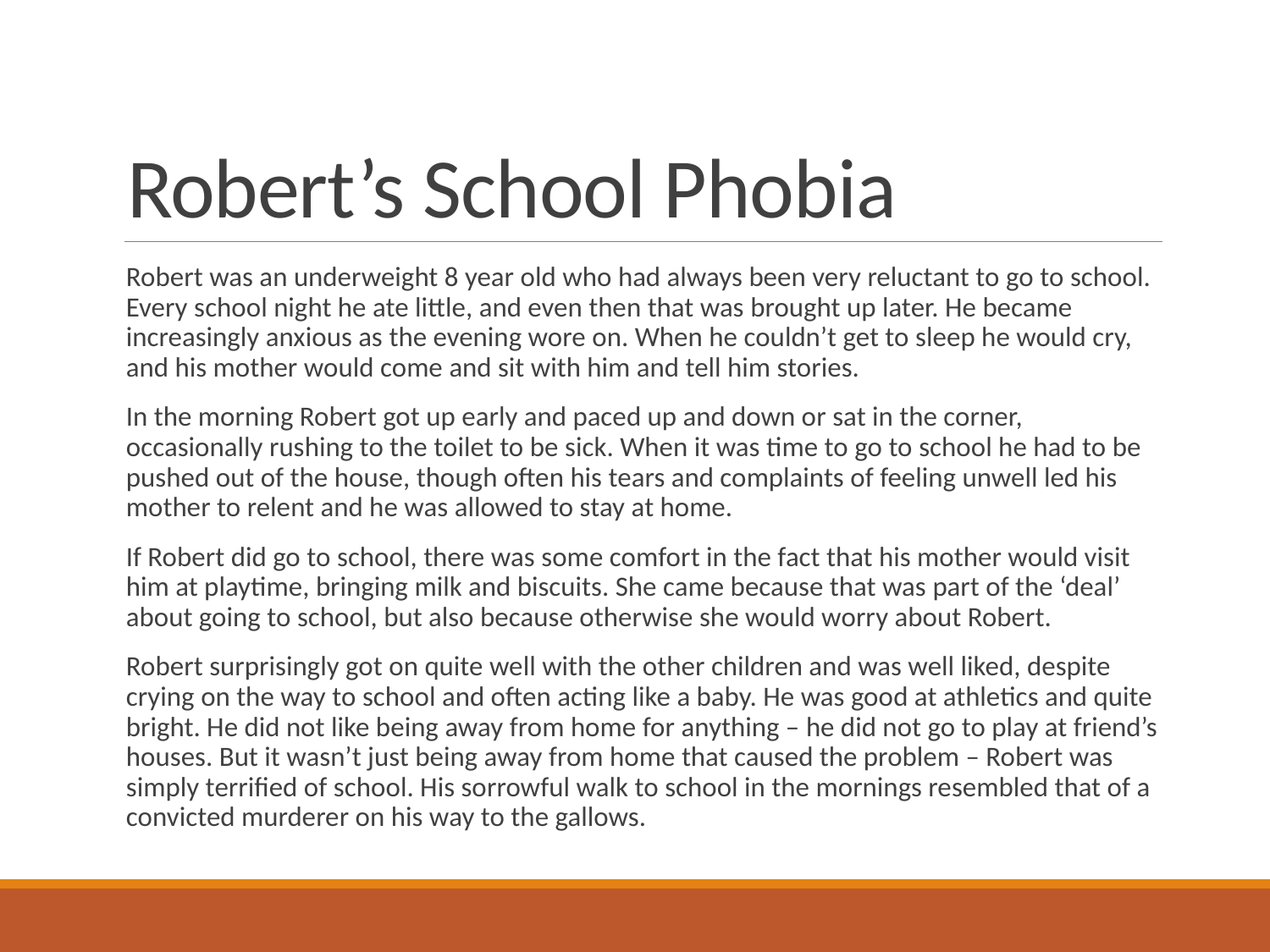

# Robert’s School Phobia
Robert was an underweight 8 year old who had always been very reluctant to go to school. Every school night he ate little, and even then that was brought up later. He became increasingly anxious as the evening wore on. When he couldn’t get to sleep he would cry, and his mother would come and sit with him and tell him stories.
In the morning Robert got up early and paced up and down or sat in the corner, occasionally rushing to the toilet to be sick. When it was time to go to school he had to be pushed out of the house, though often his tears and complaints of feeling unwell led his mother to relent and he was allowed to stay at home.
If Robert did go to school, there was some comfort in the fact that his mother would visit him at playtime, bringing milk and biscuits. She came because that was part of the ‘deal’ about going to school, but also because otherwise she would worry about Robert.
Robert surprisingly got on quite well with the other children and was well liked, despite crying on the way to school and often acting like a baby. He was good at athletics and quite bright. He did not like being away from home for anything – he did not go to play at friend’s houses. But it wasn’t just being away from home that caused the problem – Robert was simply terrified of school. His sorrowful walk to school in the mornings resembled that of a convicted murderer on his way to the gallows.